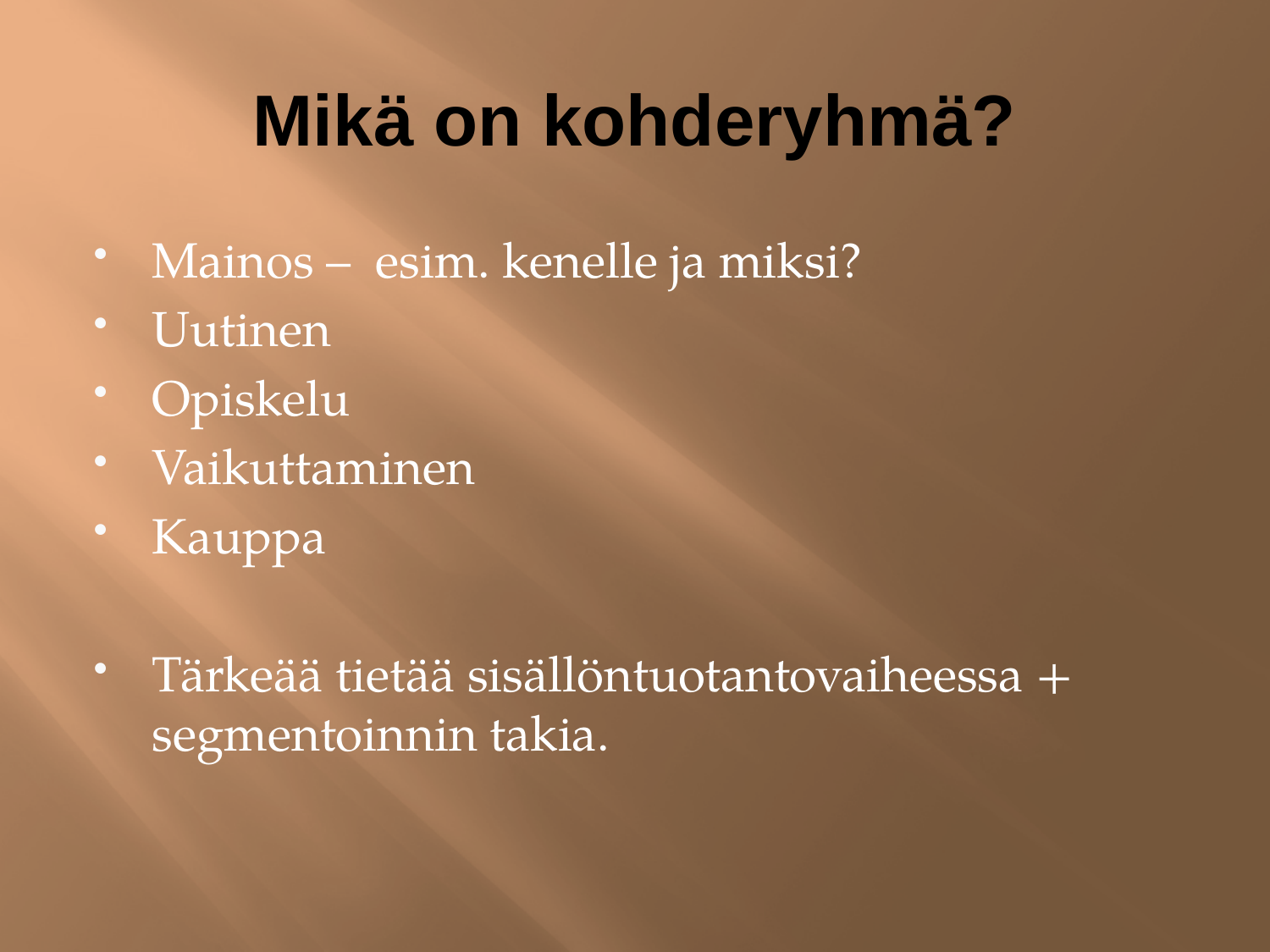

# Mikä on kohderyhmä?
Mainos –  esim. kenelle ja miksi?
Uutinen
Opiskelu
Vaikuttaminen
Kauppa

Tärkeää tietää sisällöntuotantovaiheessa + segmentoinnin takia.